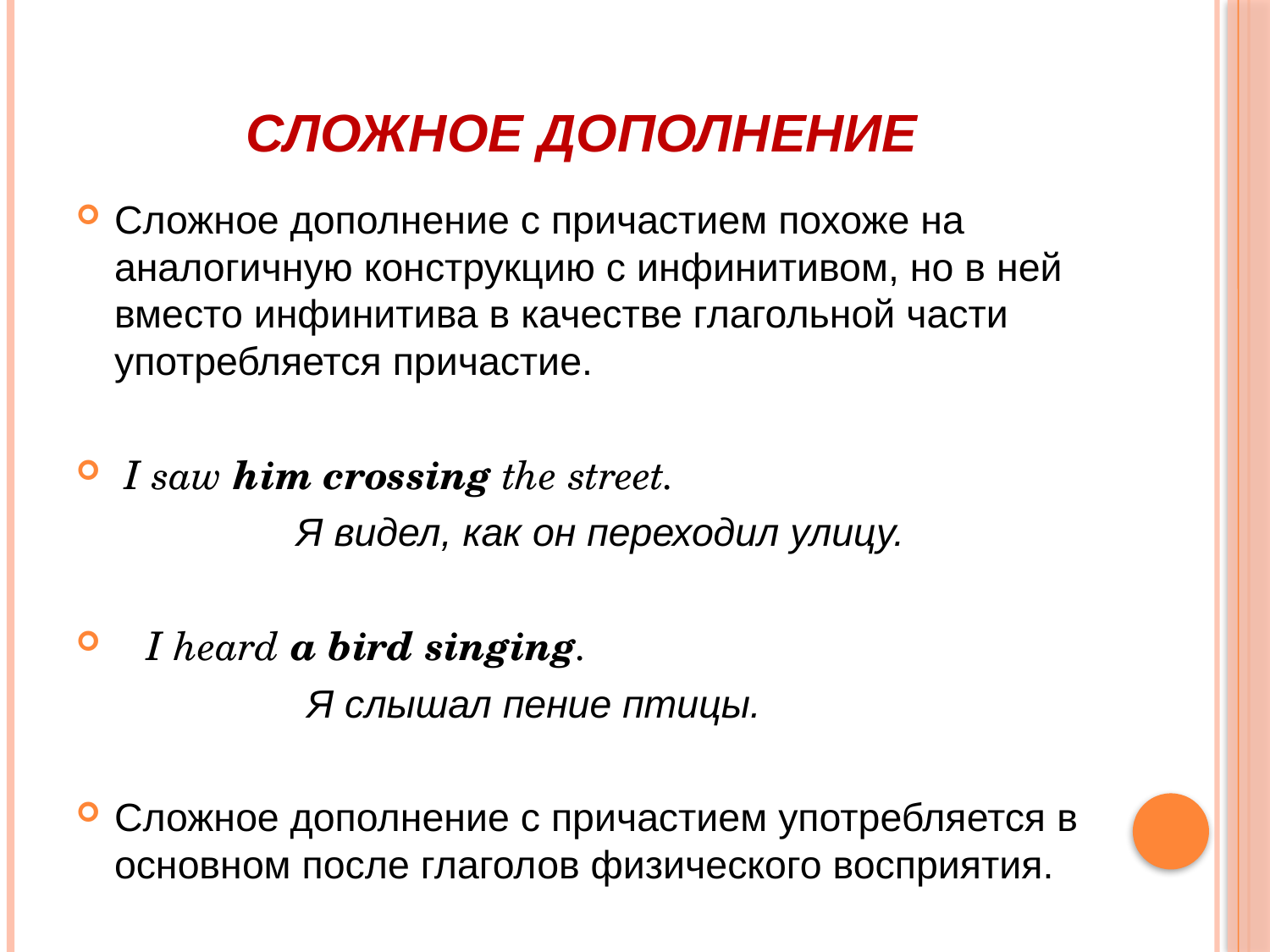

# СЛОЖНОЕ ДОПОЛНЕНИЕ
Сложное дополнение с причастием похоже на аналогичную конструкцию с инфинитивом, но в ней вместо инфинитива в качестве глагольной части употребляется причастие.

 I saw him crossing the street.
                    Я видел, как он переходил улицу.

   I heard a bird singing.
                     Я слышал пение птицы.

Сложное дополнение с причастием употребляется в основном после глаголов физического восприятия.